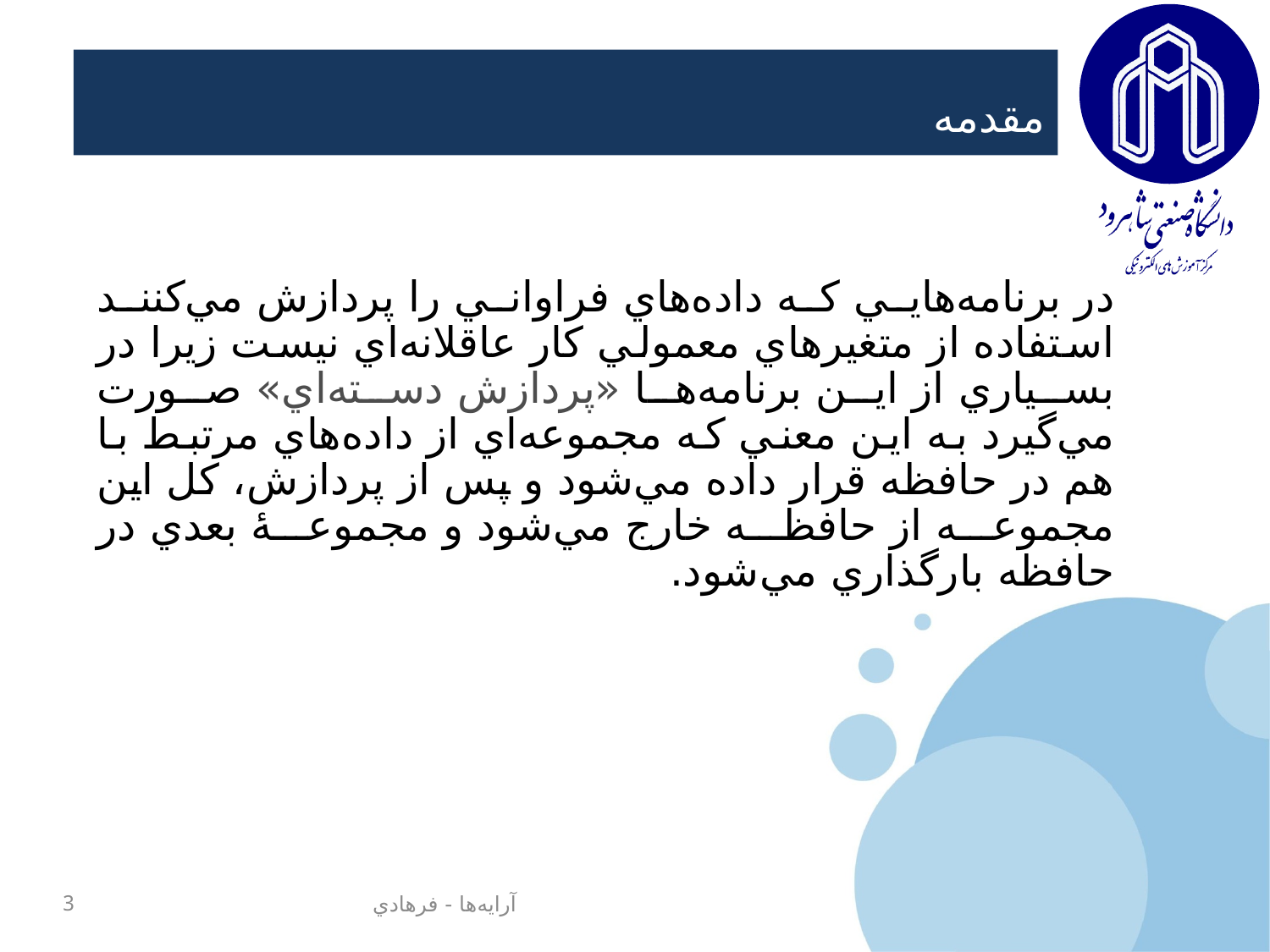

# مقدمه
در برنامه‌هايي که داده‌هاي فراواني را پردازش مي‌کنند استفاده از متغيرهاي معمولي کار عاقلانه‌اي نيست زيرا در بسياري از اين برنامه‌ها «پردازش دسته‌اي» صورت مي‌گيرد به اين معني که مجموعه‌اي از داده‌هاي مرتبط با هم در حافظه قرار داده مي‌شود و پس از پردازش، کل اين مجموعه از حافظه خارج مي‌شود و مجموعۀ بعدي در حافظه بارگذاري مي‌شود.
3
آرايه‌ها - فرهادي